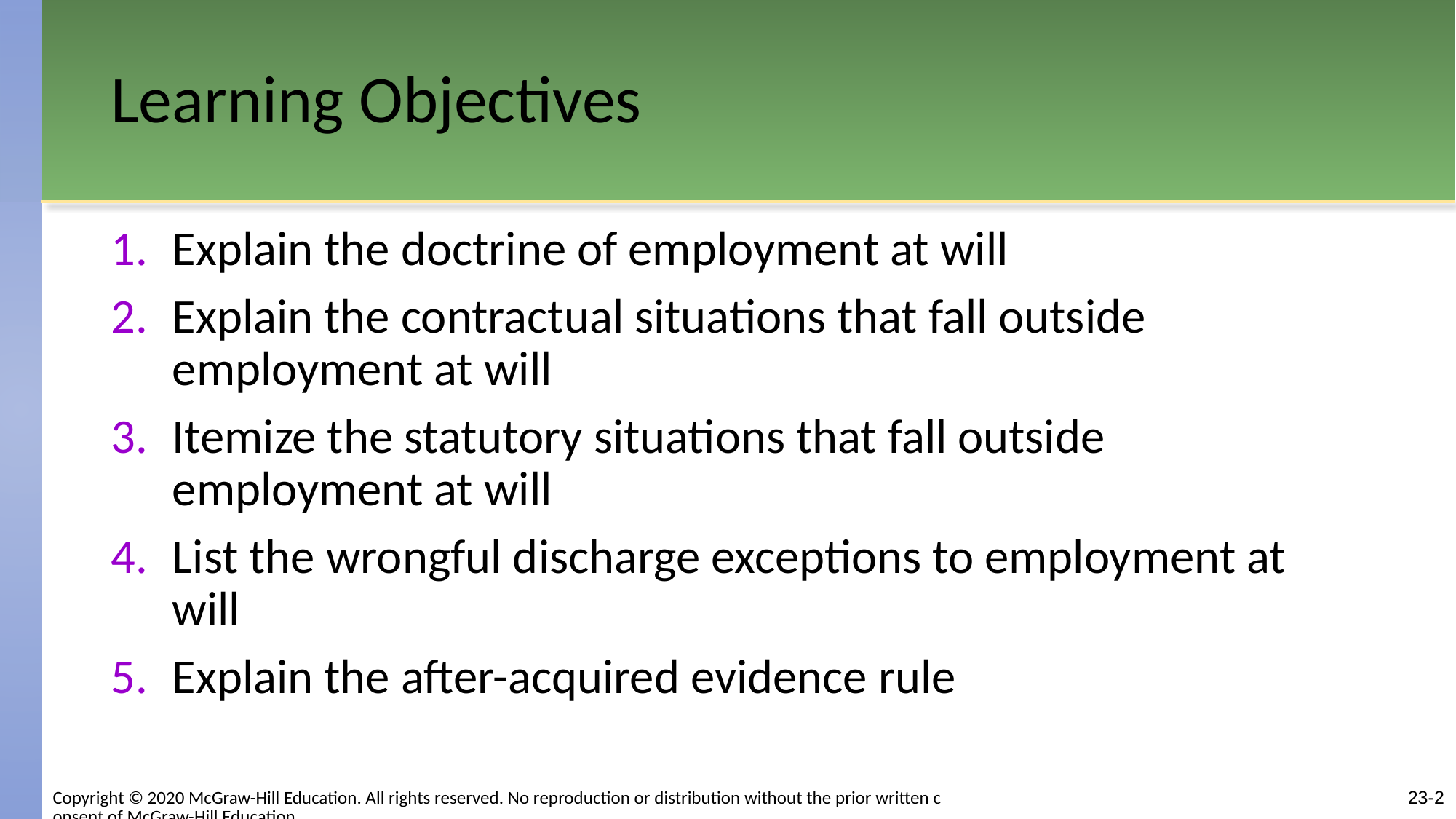

# Learning Objectives
Explain the doctrine of employment at will
Explain the contractual situations that fall outside employment at will
Itemize the statutory situations that fall outside employment at will
List the wrongful discharge exceptions to employment at will
Explain the after-acquired evidence rule
Copyright © 2020 McGraw-Hill Education. All rights reserved. No reproduction or distribution without the prior written consent of McGraw-Hill Education.
23-2